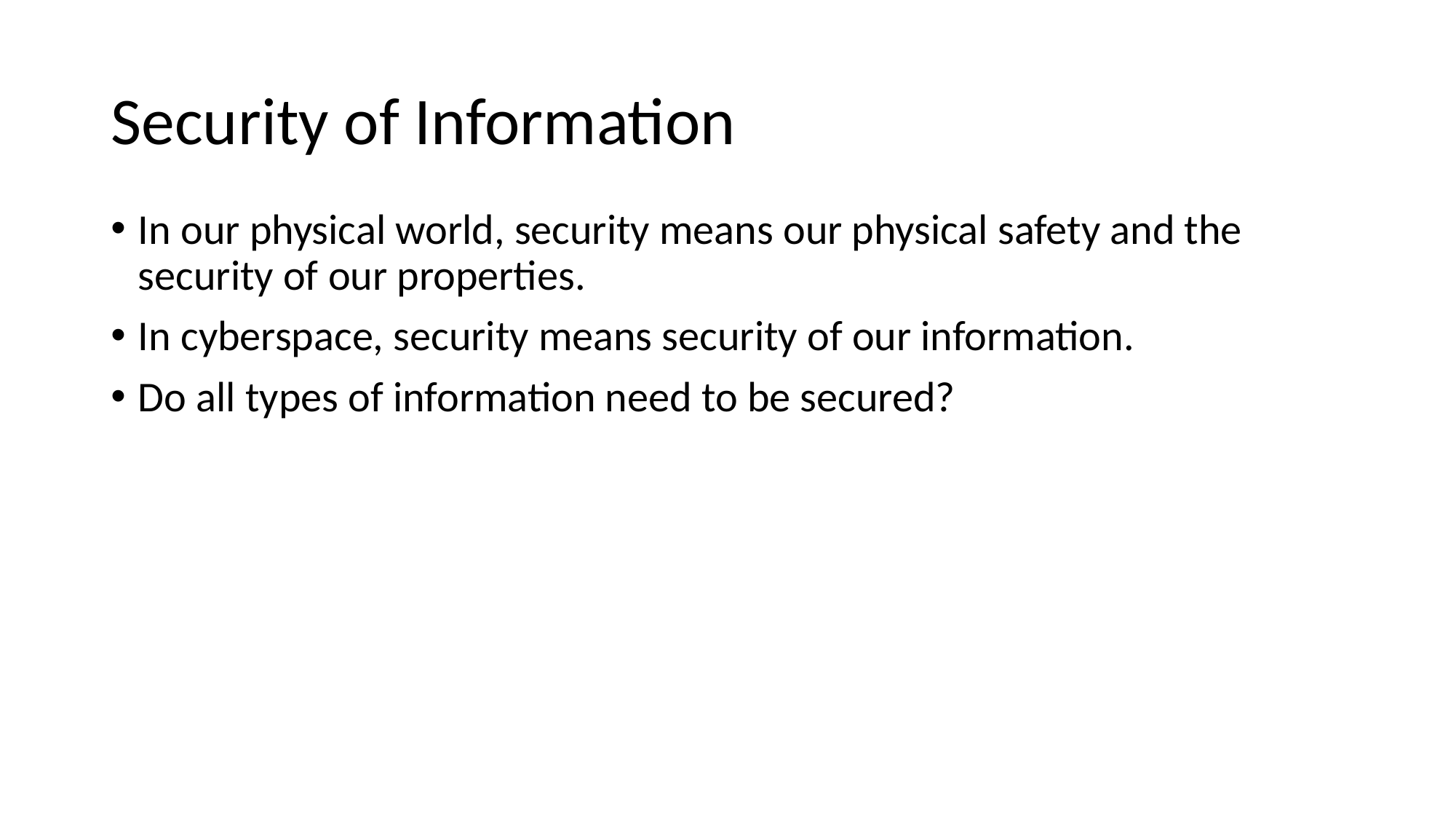

# Security of Information
In our physical world, security means our physical safety and the security of our properties.
In cyberspace, security means security of our information.
Do all types of information need to be secured?